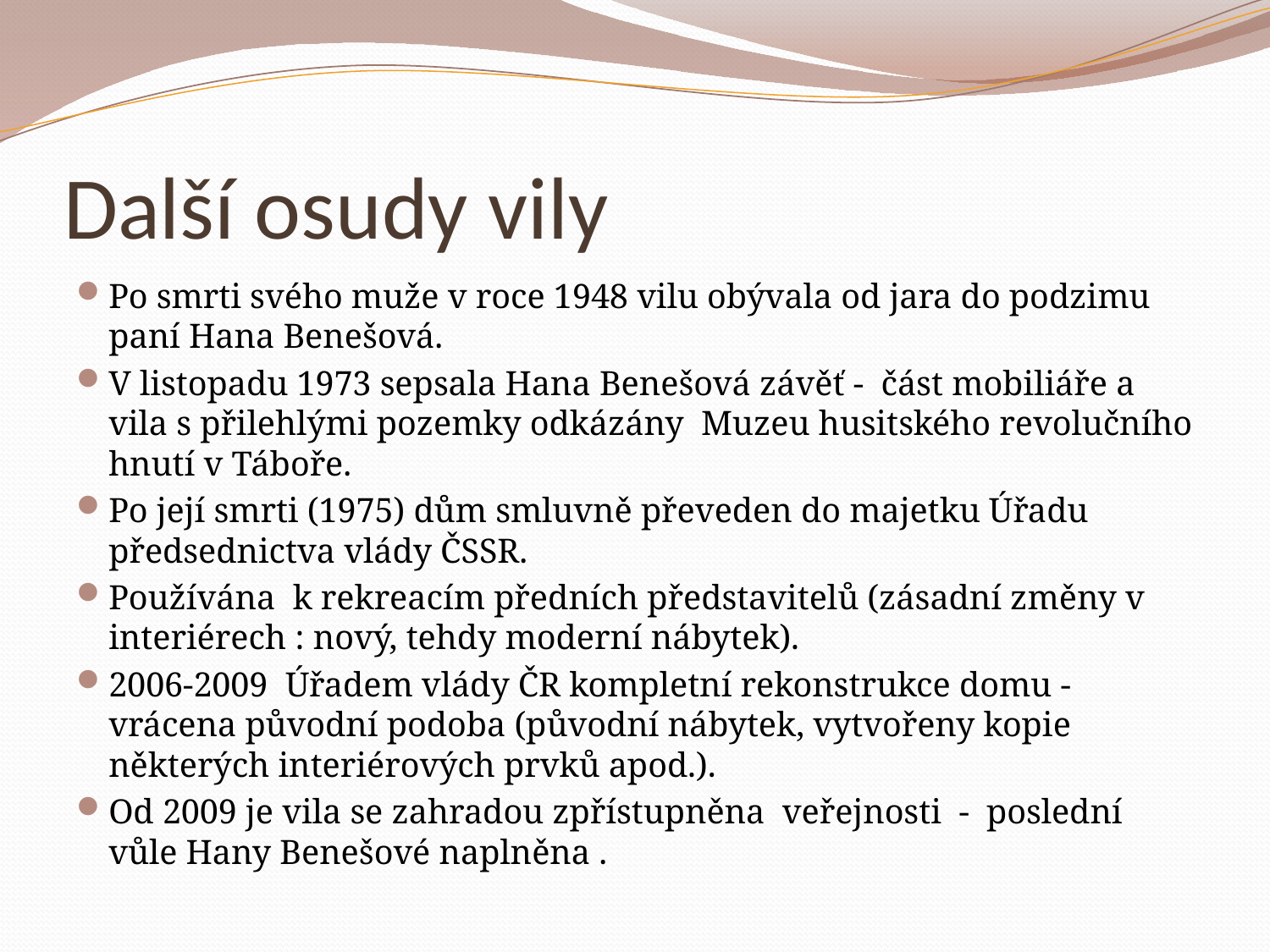

# Další osudy vily
Po smrti svého muže v roce 1948 vilu obývala od jara do podzimu paní Hana Benešová.
V listopadu 1973 sepsala Hana Benešová závěť -  část mobiliáře a vila s přilehlými pozemky odkázány  Muzeu husitského revolučního hnutí v Táboře.
Po její smrti (1975) dům smluvně převeden do majetku Úřadu předsednictva vlády ČSSR.
Používána  k rekreacím předních představitelů (zásadní změny v interiérech : nový, tehdy moderní nábytek).
2006-2009  Úřadem vlády ČR kompletní rekonstrukce domu -  vrácena původní podoba (původní nábytek, vytvořeny kopie některých interiérových prvků apod.).
Od 2009 je vila se zahradou zpřístupněna  veřejnosti  -  poslední vůle Hany Benešové naplněna .